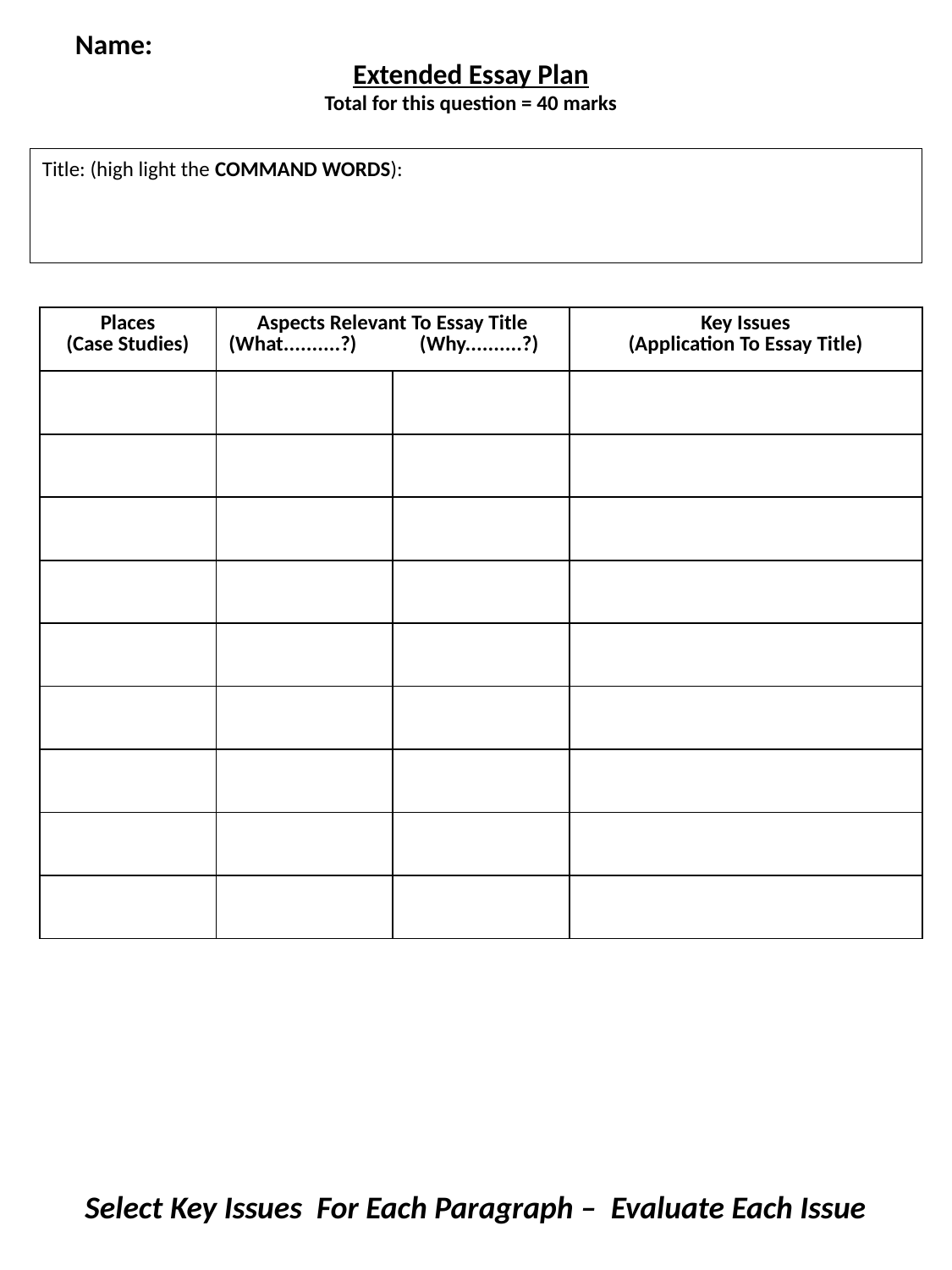

Name:
Extended Essay Plan
Total for this question = 40 marks
Title: (high light the COMMAND WORDS):

| Places (Case Studies) | Aspects Relevant To Essay Title (What..........?) (Why..........?) |  | Key Issues (Application To Essay Title) |
| --- | --- | --- | --- |
|  |  |  |  |
|  |  |  |  |
|  |  |  |  |
|  |  |  |  |
|  |  |  |  |
|  |  |  |  |
|  |  |  |  |
|  |  |  |  |
|  |  |  |  |
Select Key Issues  For Each Paragraph –  Evaluate Each Issue